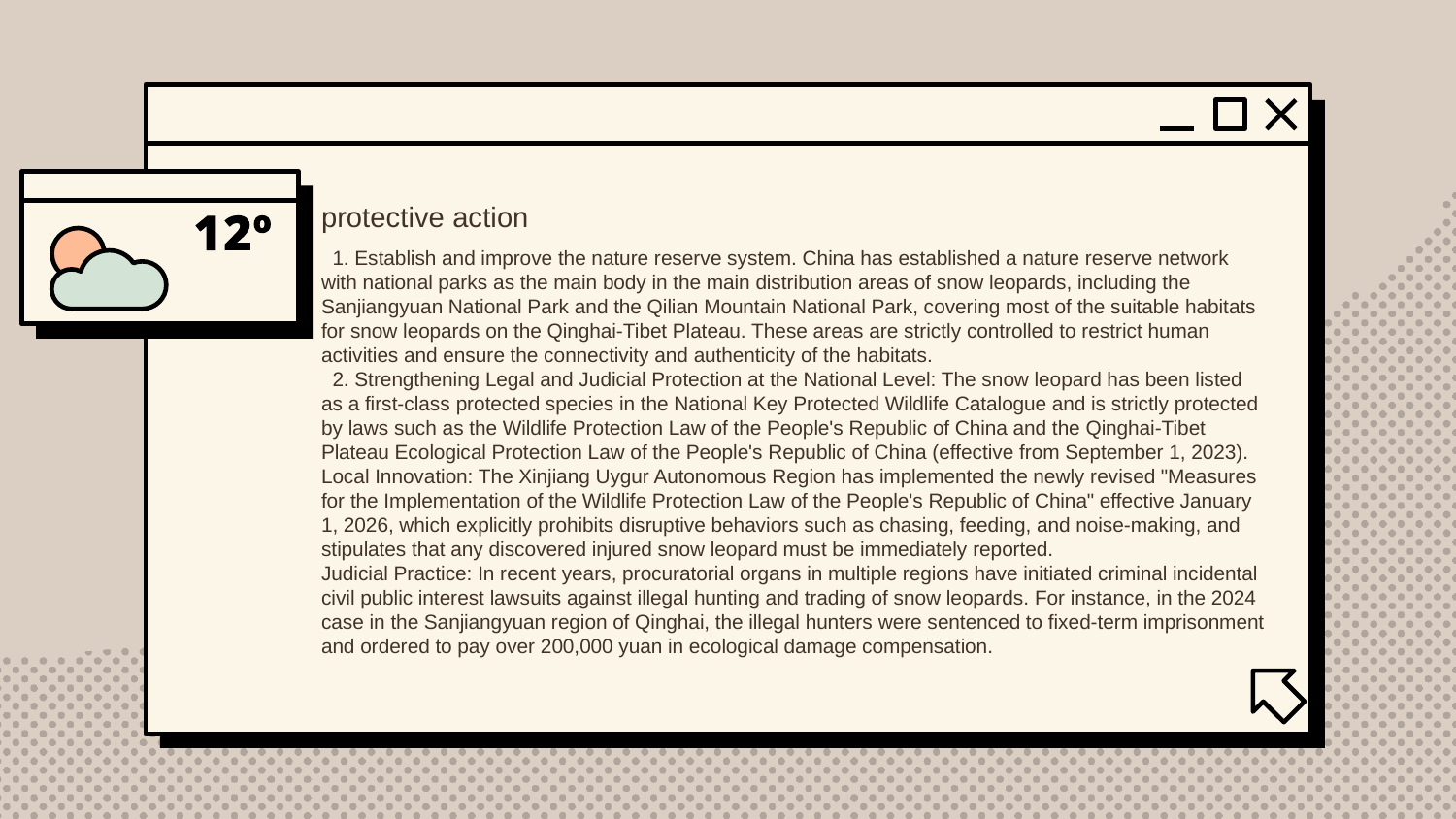

protective action
  1. Establish and improve the nature reserve system. China has established a nature reserve network with national parks as the main body in the main distribution areas of snow leopards, including the Sanjiangyuan National Park and the Qilian Mountain National Park, covering most of the suitable habitats for snow leopards on the Qinghai-Tibet Plateau. These areas are strictly controlled to restrict human activities and ensure the connectivity and authenticity of the habitats.
  2. Strengthening Legal and Judicial Protection at the National Level: The snow leopard has been listed as a first-class protected species in the National Key Protected Wildlife Catalogue and is strictly protected by laws such as the Wildlife Protection Law of the People's Republic of China and the Qinghai-Tibet Plateau Ecological Protection Law of the People's Republic of China (effective from September 1, 2023).
Local Innovation: The Xinjiang Uygur Autonomous Region has implemented the newly revised "Measures for the Implementation of the Wildlife Protection Law of the People's Republic of China" effective January 1, 2026, which explicitly prohibits disruptive behaviors such as chasing, feeding, and noise-making, and stipulates that any discovered injured snow leopard must be immediately reported.
Judicial Practice: In recent years, procuratorial organs in multiple regions have initiated criminal incidental civil public interest lawsuits against illegal hunting and trading of snow leopards. For instance, in the 2024 case in the Sanjiangyuan region of Qinghai, the illegal hunters were sentenced to fixed-term imprisonment and ordered to pay over 200,000 yuan in ecological damage compensation.